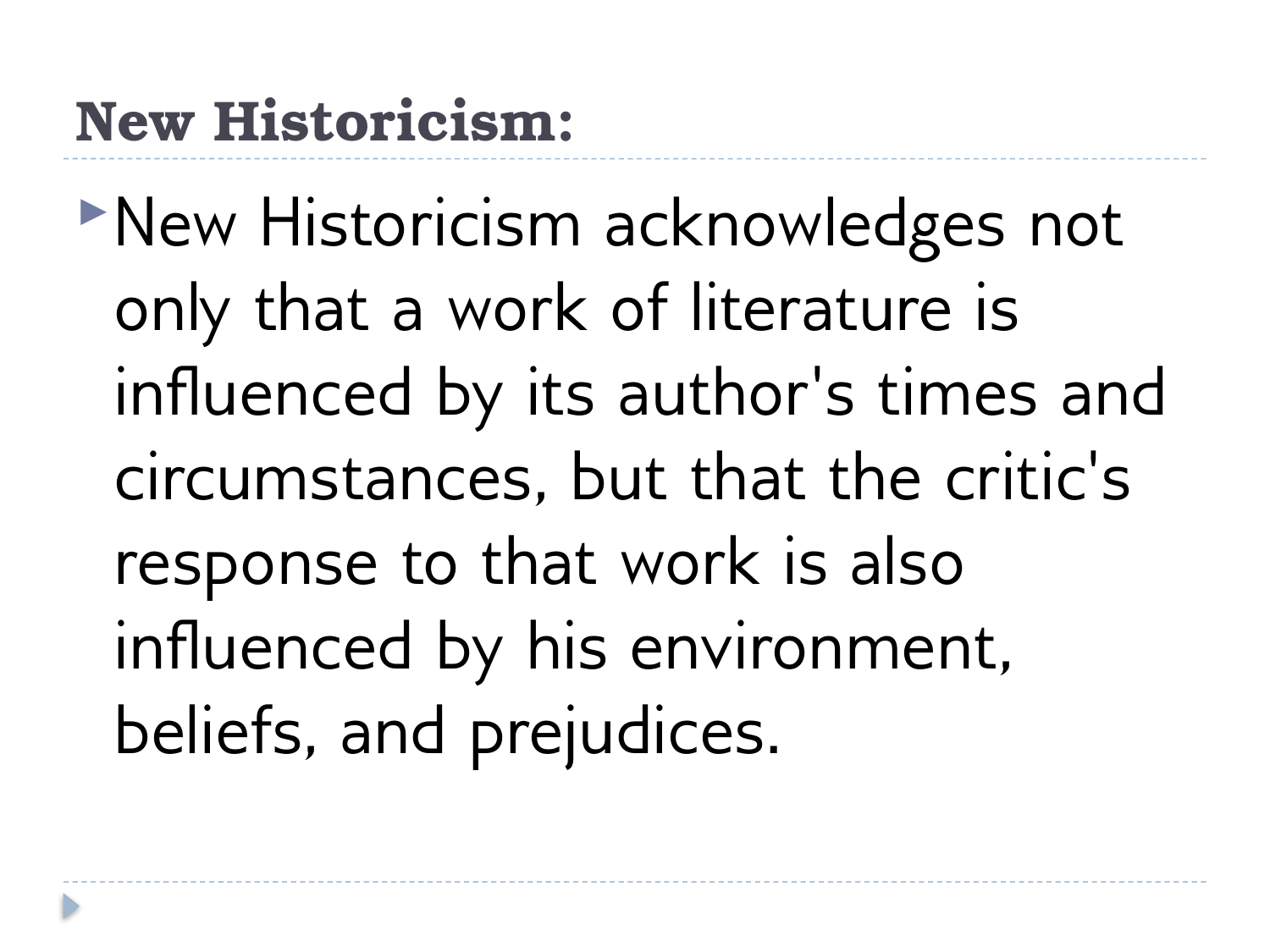

# New Historicism:
New Historicism acknowledges not only that a work of literature is influenced by its author's times and circumstances, but that the critic's response to that work is also influenced by his environment, beliefs, and prejudices.